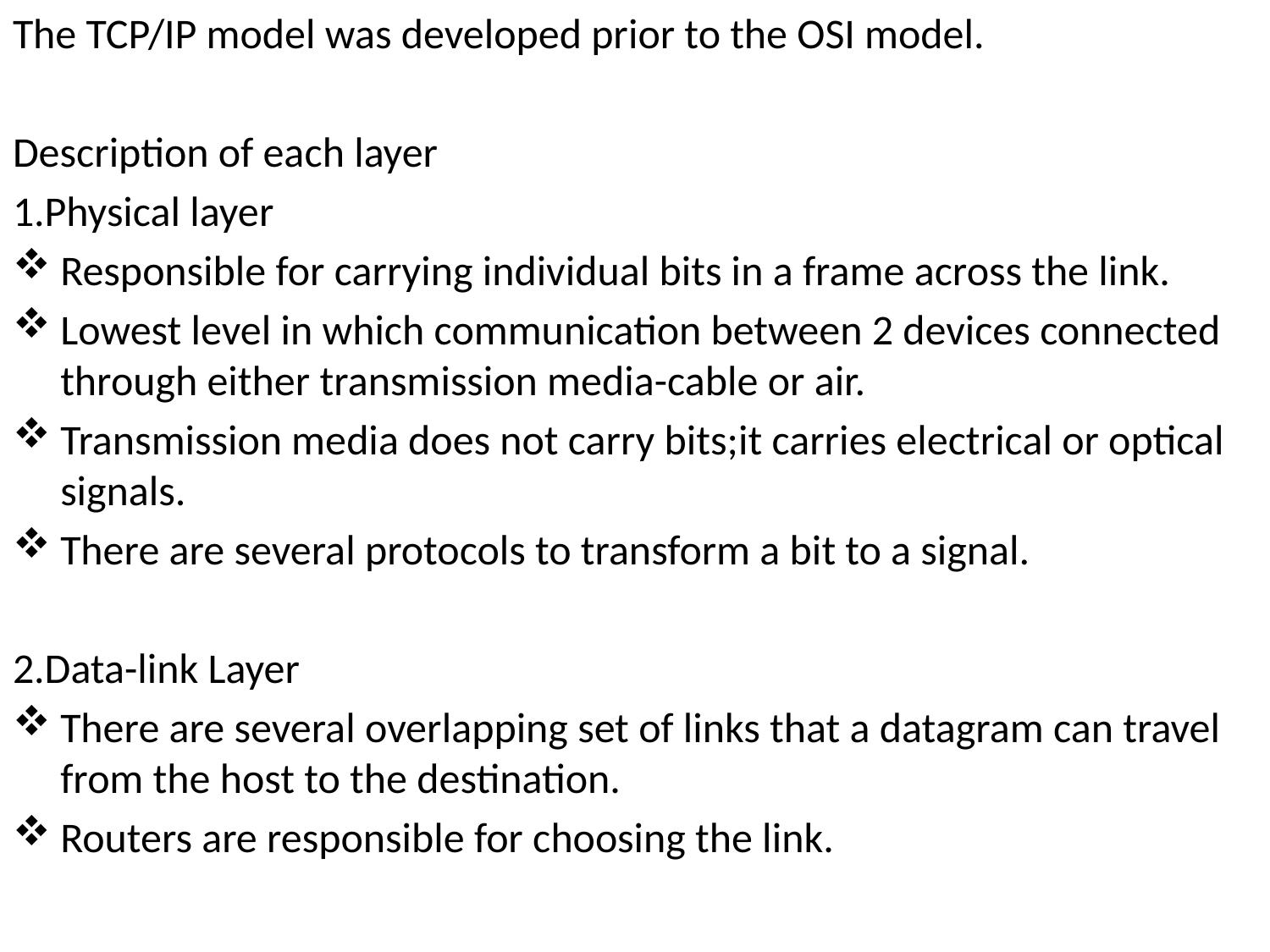

The TCP/IP model was developed prior to the OSI model.

Description of each layer
1.Physical layer
Responsible for carrying individual bits in a frame across the link.
Lowest level in which communication between 2 devices connected through either transmission media-cable or air.
Transmission media does not carry bits;it carries electrical or optical signals.
There are several protocols to transform a bit to a signal.

2.Data-link Layer
There are several overlapping set of links that a datagram can travel from the host to the destination.
Routers are responsible for choosing the link.

#